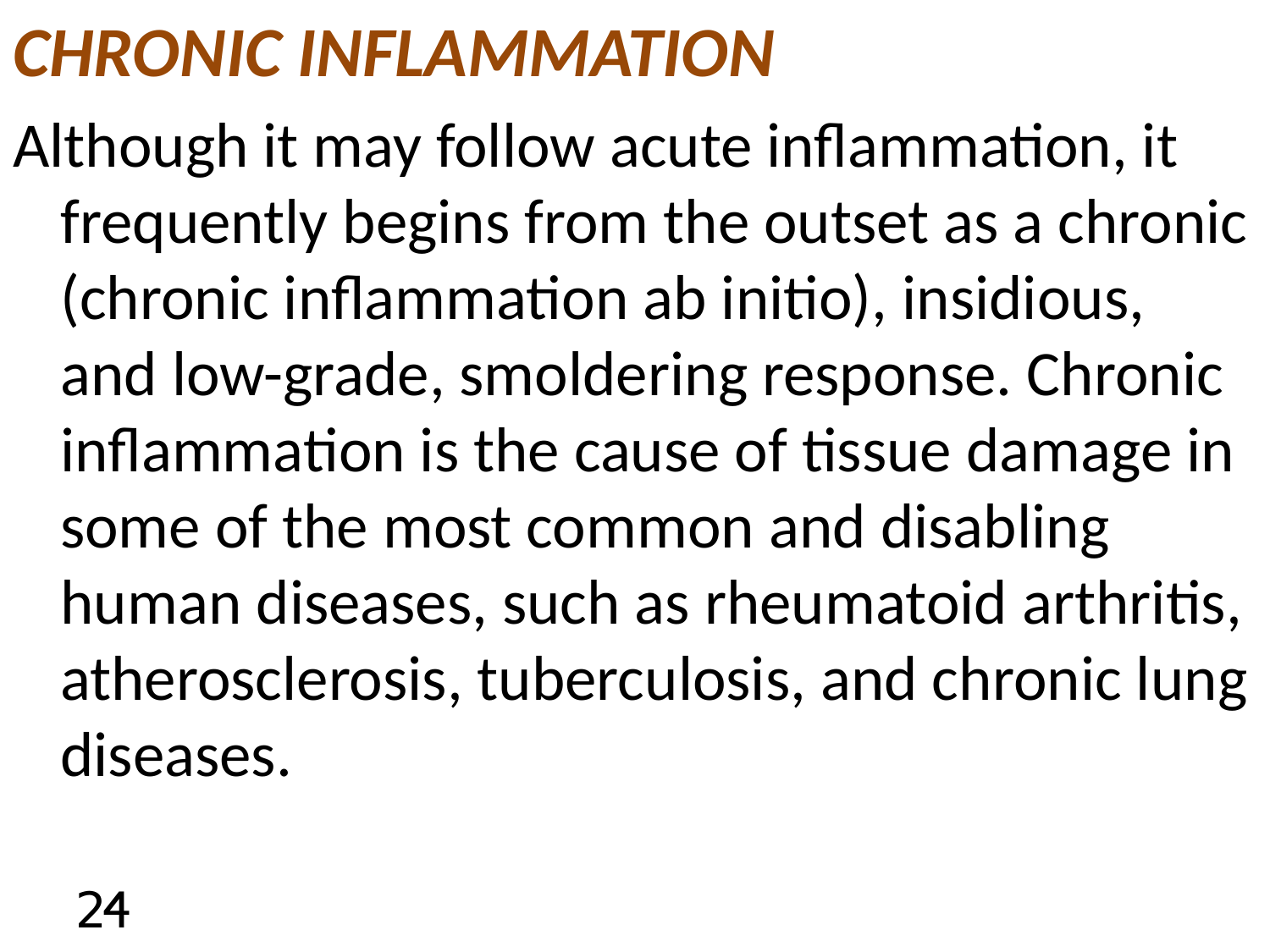

CHRONIC INFLAMMATION
Although it may follow acute inflammation, it frequently begins from the outset as a chronic (chronic inflammation ab initio), insidious, and low-grade, smoldering response. Chronic inflammation is the cause of tissue damage in some of the most common and disabling human diseases, such as rheumatoid arthritis, atherosclerosis, tuberculosis, and chronic lung diseases.

24